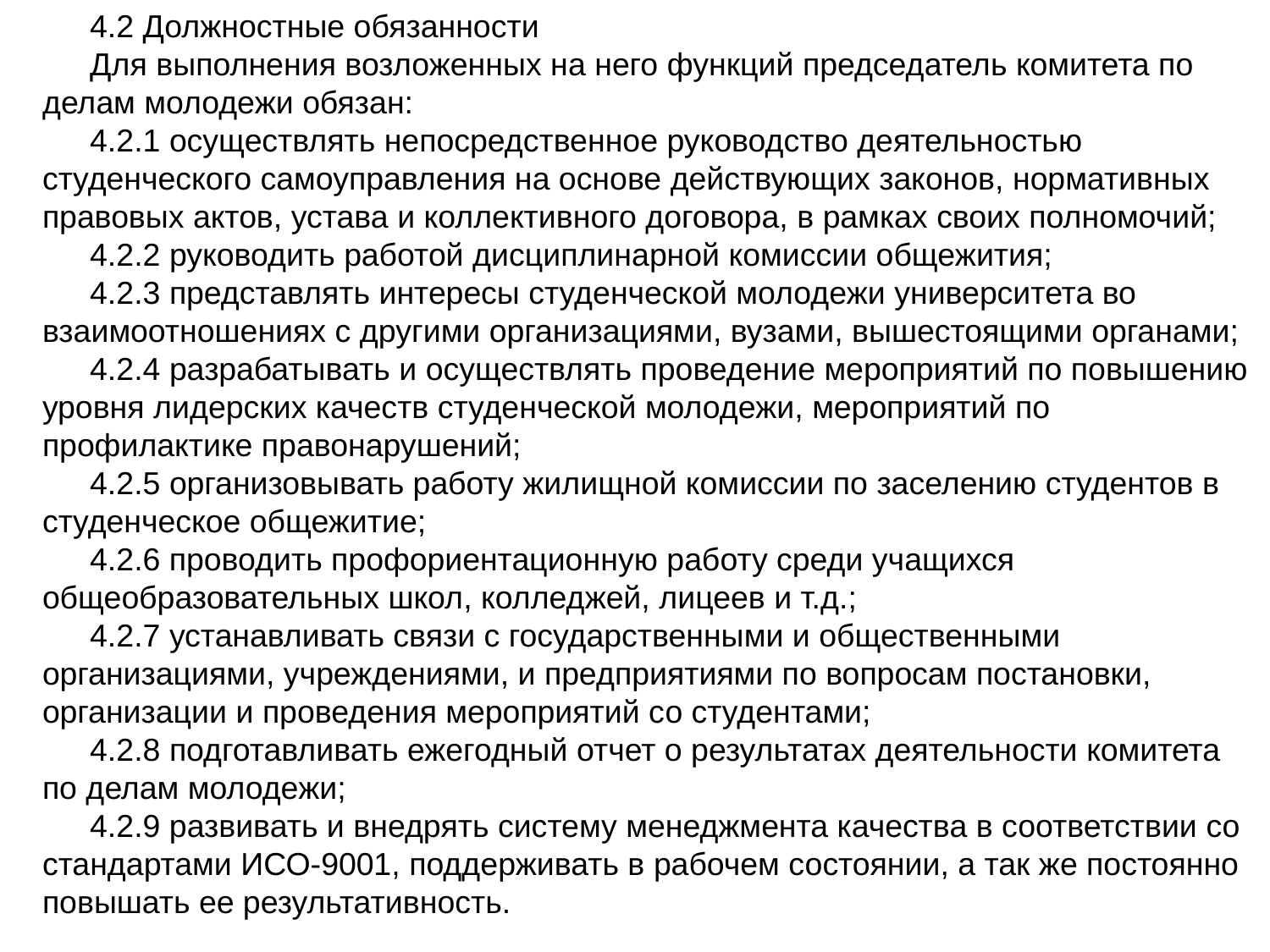

4.2 Должностные обязанности
Для выполнения возложенных на него функций председатель комитета по делам молодежи обязан:
4.2.1.осуществлять непосредственное руководство деятельностью студенческого самоуправления на основе действующих законов, нормативных правовых актов, устава и коллективного договора, в рамках своих полномочий;
4.2.2.руководить работой дисциплинарной комиссии общежития;
4.2.3.представлять интересы студенческой молодежи университета во взаимоотношениях с другими организациями, вузами, вышестоящими органами;
4.2.4.разрабатывать и осуществлять проведение мероприятий по повышению уровня лидерских качеств студенческой молодежи, мероприятий по профилактике правонарушений;
4.2.5.организовывать работу жилищной комиссии по заселению студентов в студенческое общежитие;
4.2.6 проводить профориентационную работу среди учащихся общеобразовательных школ, колледжей, лицеев и т.д.;
4.2.7.устанавливать связи с государственными и общественными организациями, учреждениями, и предприятиями по вопросам постановки, организации и проведения мероприятий со студентами;
4.2.8.подготавливать ежегодный отчет о результатах деятельности комитета по делам молодежи;
4.2.9 развивать и внедрять систему менеджмента качества в соответствии со стандартами ИСО-9001, поддерживать в рабочем состоянии, а так же постоянно повышать ее результативность.